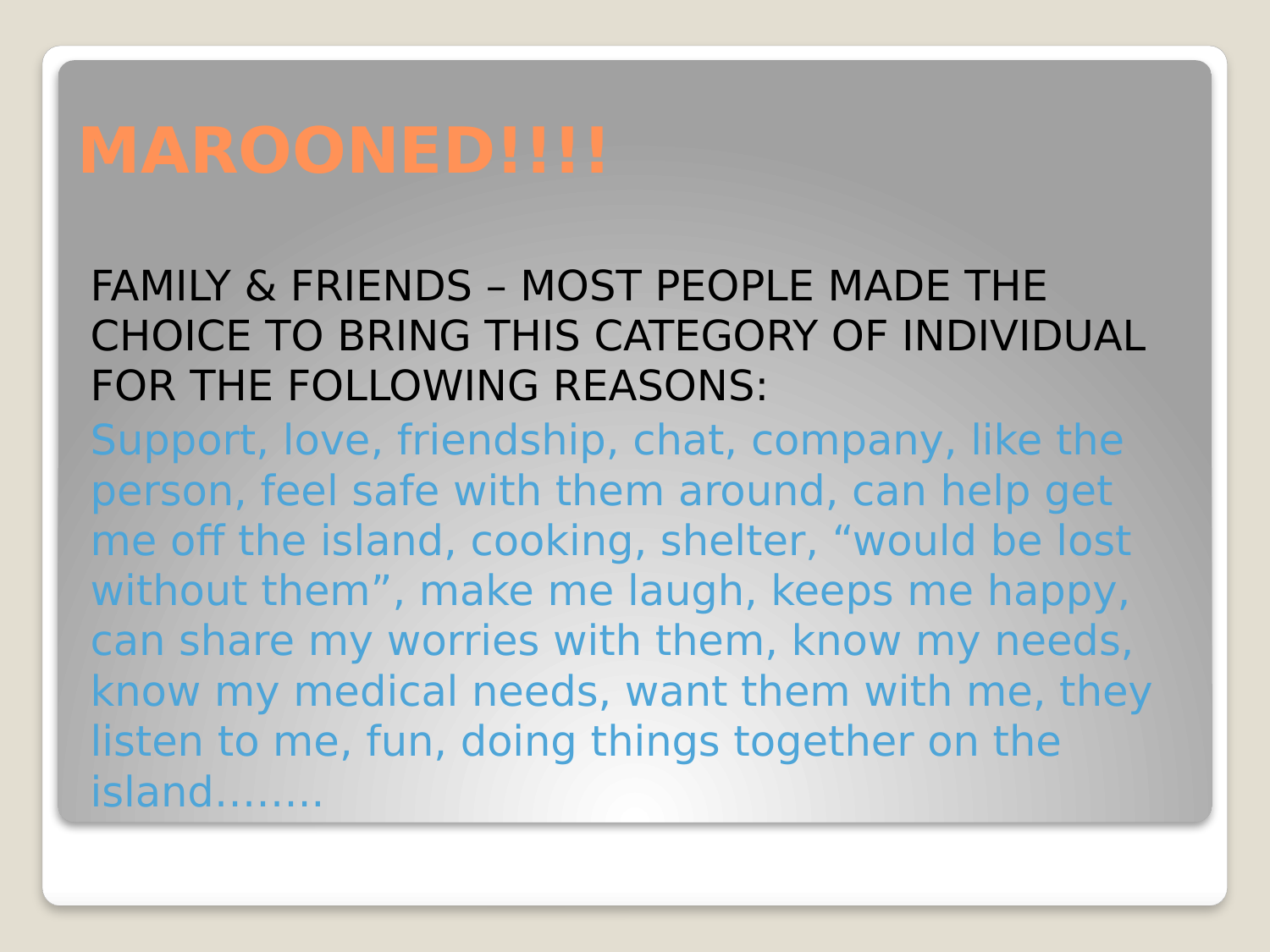

# MAROONED!!!!
FAMILY & FRIENDS – MOST PEOPLE MADE THE CHOICE TO BRING THIS CATEGORY OF INDIVIDUAL FOR THE FOLLOWING REASONS:
Support, love, friendship, chat, company, like the person, feel safe with them around, can help get me off the island, cooking, shelter, “would be lost without them”, make me laugh, keeps me happy, can share my worries with them, know my needs, know my medical needs, want them with me, they listen to me, fun, doing things together on the island……..